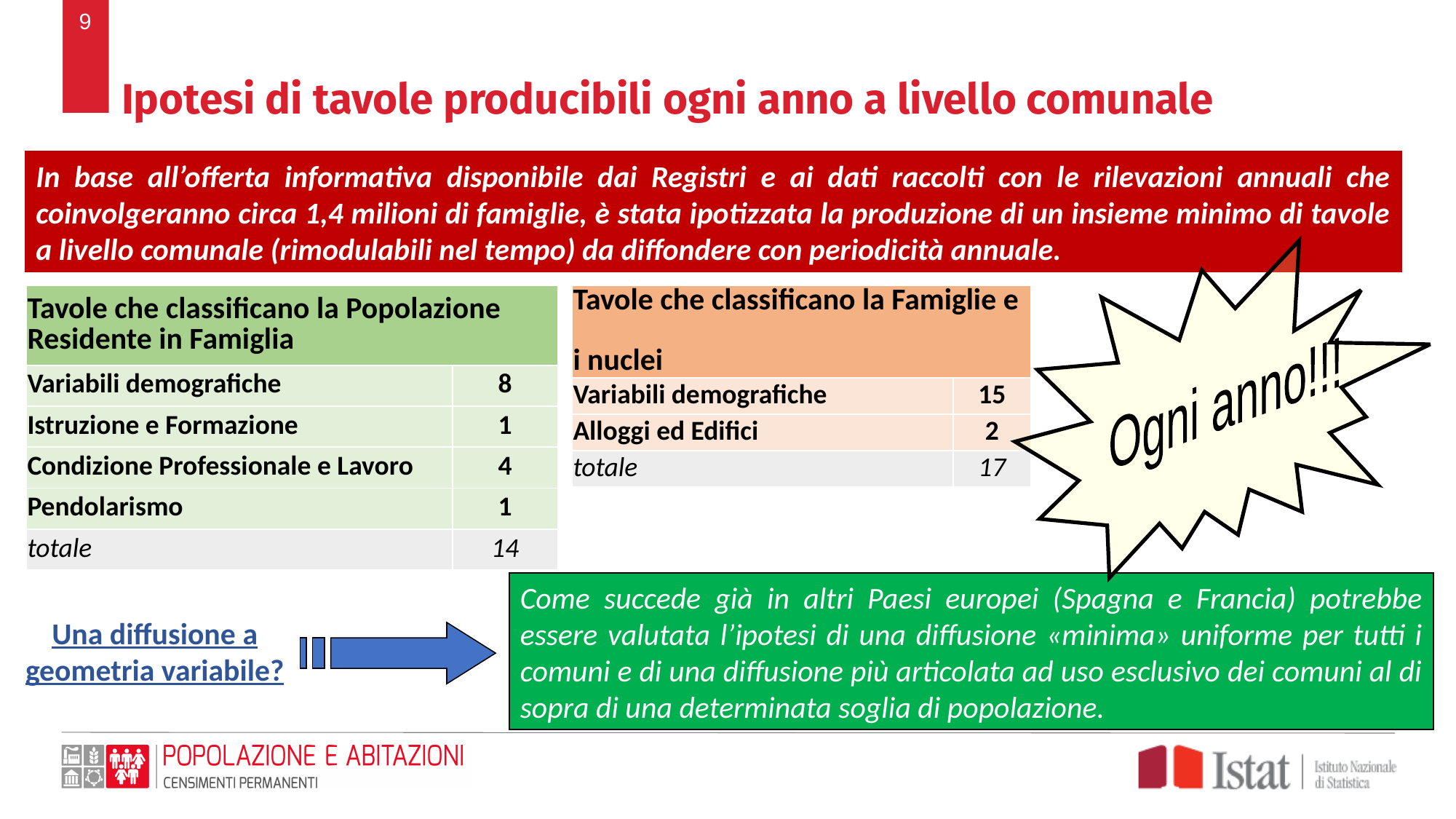

9
Ipotesi di tavole producibili ogni anno a livello comunale
In base all’offerta informativa disponibile dai Registri e ai dati raccolti con le rilevazioni annuali che coinvolgeranno circa 1,4 milioni di famiglie, è stata ipotizzata la produzione di un insieme minimo di tavole a livello comunale (rimodulabili nel tempo) da diffondere con periodicità annuale.

| Tavole che classificano la Popolazione Residente in Famiglia |  |
| --- | --- |
| Variabili demografiche | 8 |
| Istruzione e Formazione | 1 |
| Condizione Professionale e Lavoro | 4 |
| Pendolarismo | 1 |
| totale | 14 |
| Tavole che classificano la Famiglie e i nuclei |  |
| --- | --- |
| Variabili demografiche | 15 |
| Alloggi ed Edifici | 2 |
| totale | 17 |
Ogni anno!!!
Come succede già in altri Paesi europei (Spagna e Francia) potrebbe essere valutata l’ipotesi di una diffusione «minima» uniforme per tutti i comuni e di una diffusione più articolata ad uso esclusivo dei comuni al di sopra di una determinata soglia di popolazione.
Una diffusione a geometria variabile?